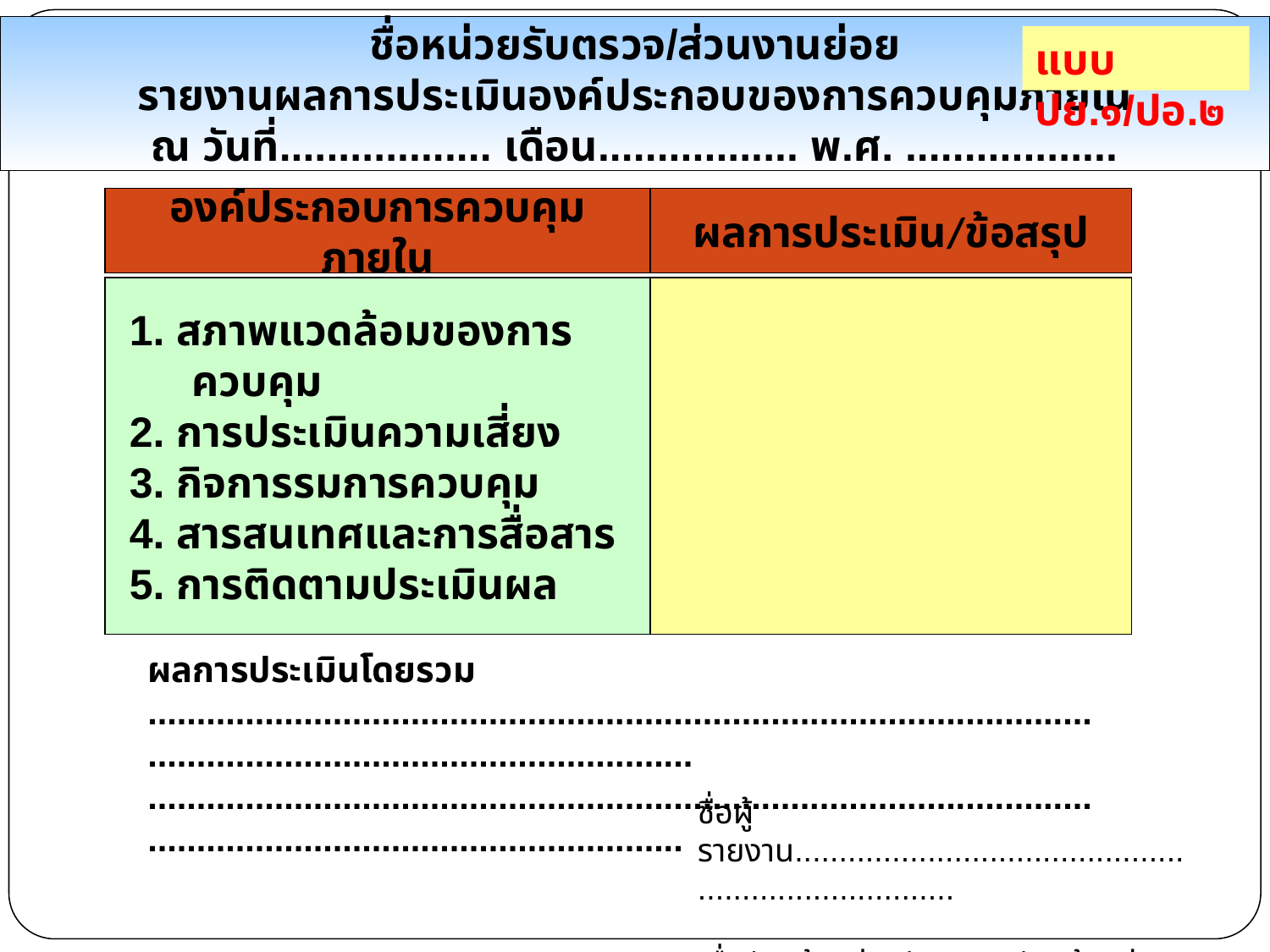

ชื่อหน่วยรับตรวจ/ส่วนงานย่อย
รายงานผลการประเมินองค์ประกอบของการควบคุมภายใน
ณ วันที่.................. เดือน................. พ.ศ. ..................
แบบ ปย.๑/ปอ.๒
องค์ประกอบการควบคุมภายใน
ผลการประเมิน/ข้อสรุป
 1. สภาพแวดล้อมของการควบคุม
 2. การประเมินความเสี่ยง
 3. กิจการรมการควบคุม
 4. สารสนเทศและการสื่อสาร
 5. การติดตามประเมินผล

ผลการประเมินโดยรวม
.........................................................................................................................................................
........................................................................................................................................................
ชื่อผู้รายงาน.........................................................................
             (ชื่อหัวหน้าหน่วยรับตรวจ/หัวหน้าหน่วยงานย่อย
ตำแหน่ง................................................................................
วันที่.................. เดือน ........................ พ.ศ. ........................